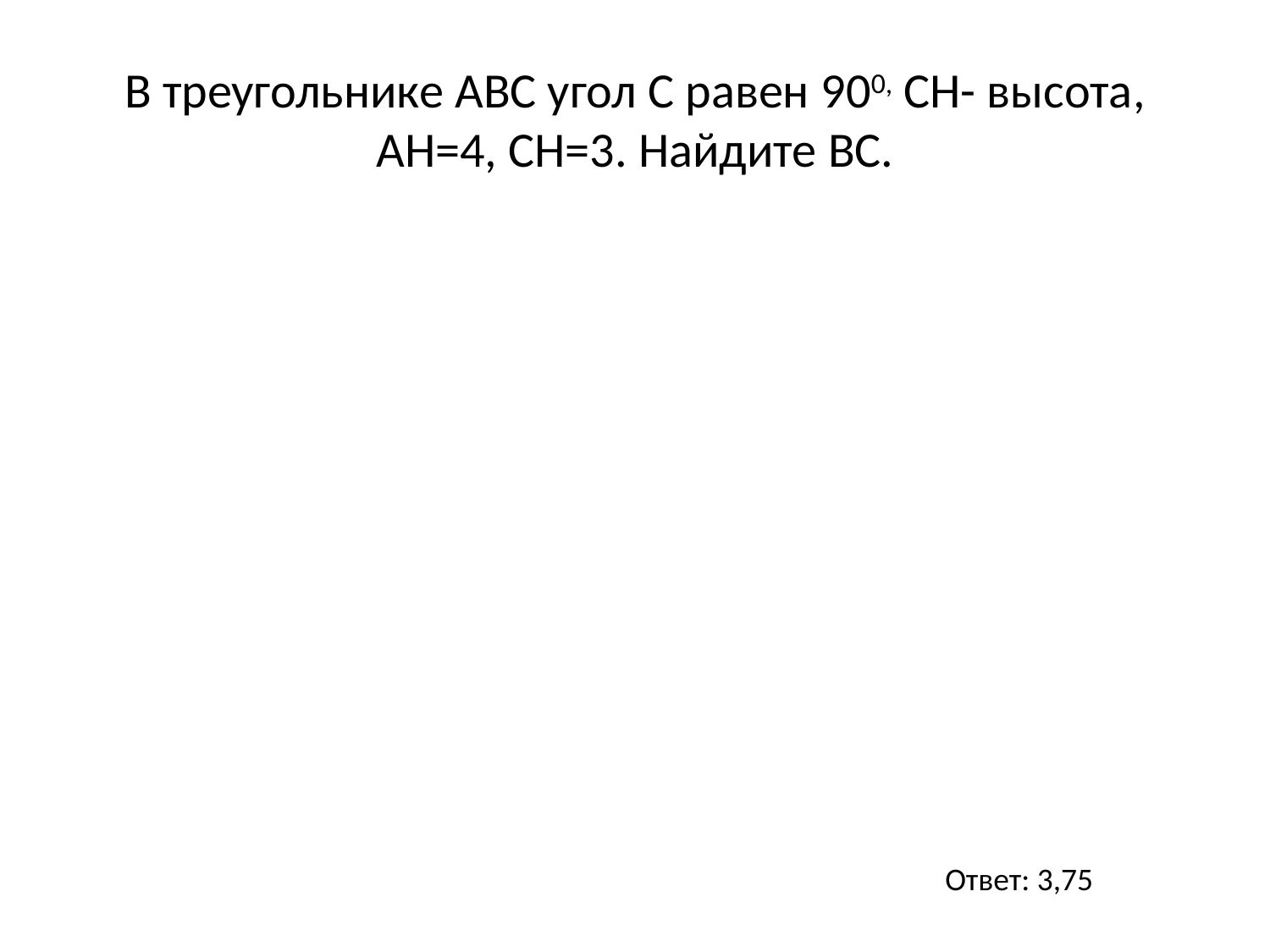

# В треугольнике АВС угол С равен 900, СН- высота, АН=4, СН=3. Найдите ВС.
Ответ: 3,75